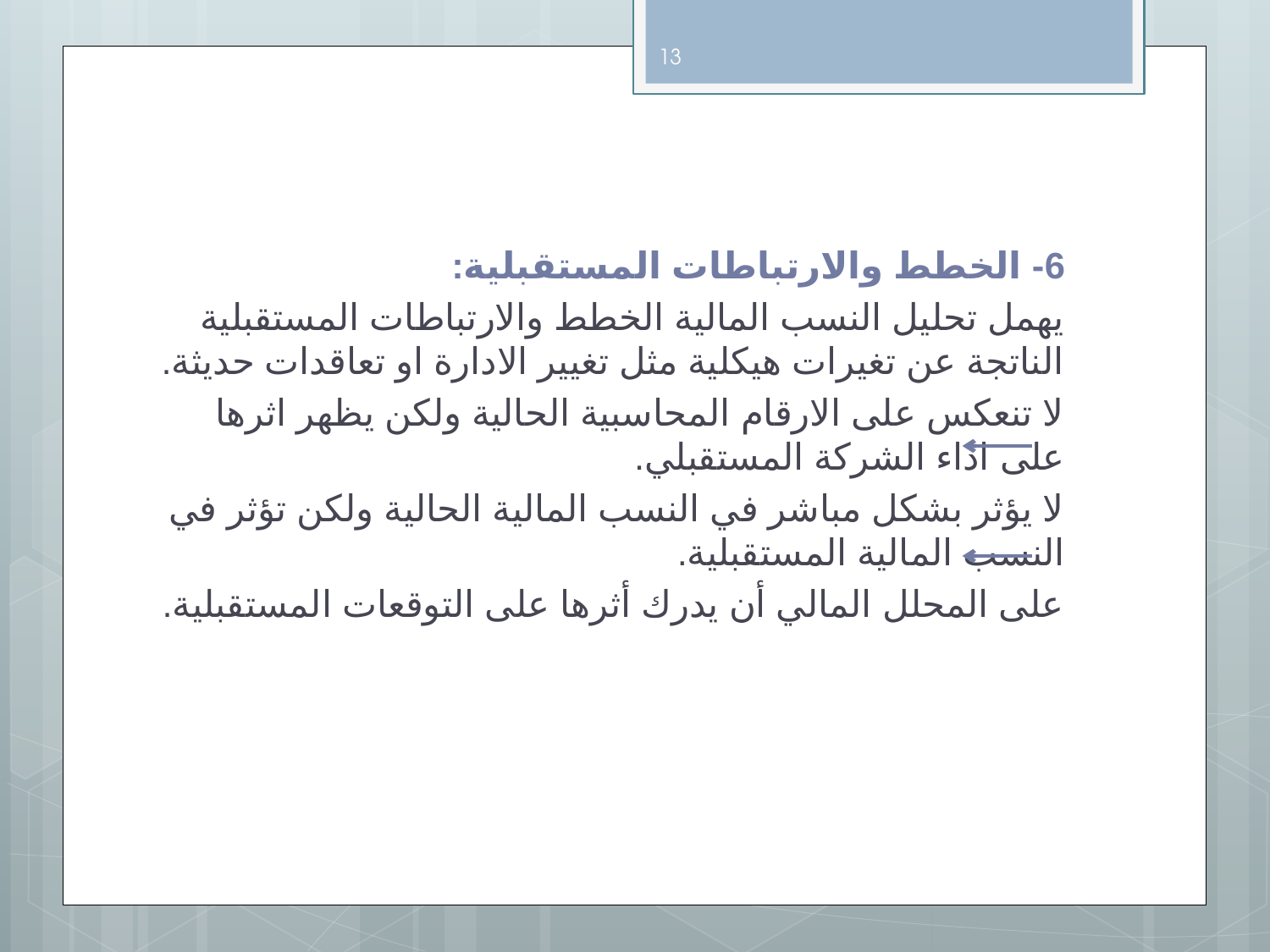

13
6- الخطط والارتباطات المستقبلية:
يهمل تحليل النسب المالية الخطط والارتباطات المستقبلية الناتجة عن تغيرات هيكلية مثل تغيير الادارة او تعاقدات حديثة.
	لا تنعكس على الارقام المحاسبية الحالية ولكن يظهر اثرها على اداء الشركة المستقبلي.
	لا يؤثر بشكل مباشر في النسب المالية الحالية ولكن تؤثر في النسب المالية المستقبلية.
على المحلل المالي أن يدرك أثرها على التوقعات المستقبلية.